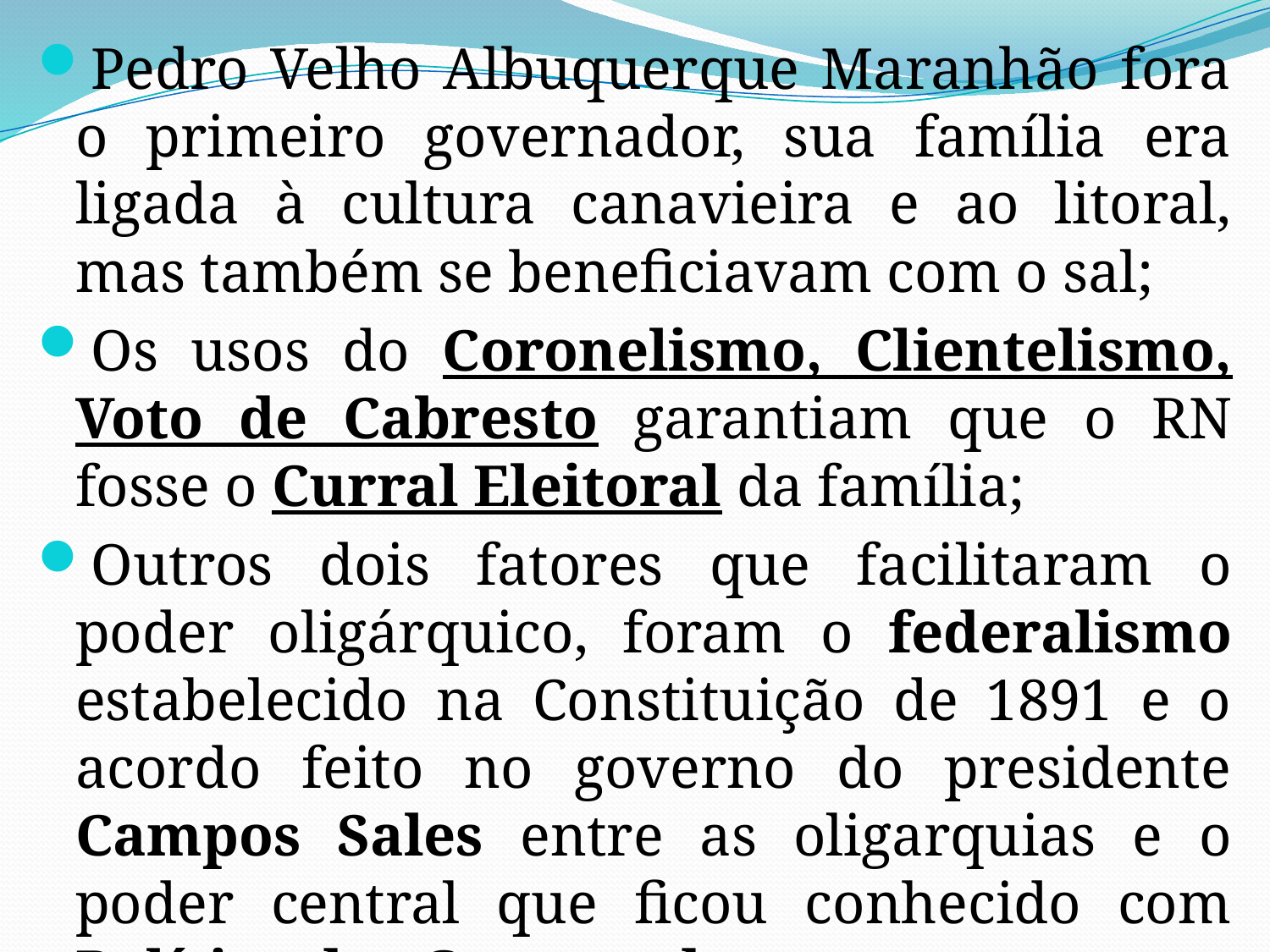

Pedro Velho Albuquerque Maranhão fora o primeiro governador, sua família era ligada à cultura canavieira e ao litoral, mas também se beneficiavam com o sal;
Os usos do Coronelismo, Clientelismo, Voto de Cabresto garantiam que o RN fosse o Curral Eleitoral da família;
Outros dois fatores que facilitaram o poder oligárquico, foram o federalismo estabelecido na Constituição de 1891 e o acordo feito no governo do presidente Campos Sales entre as oligarquias e o poder central que ficou conhecido com Política dos Governadores.